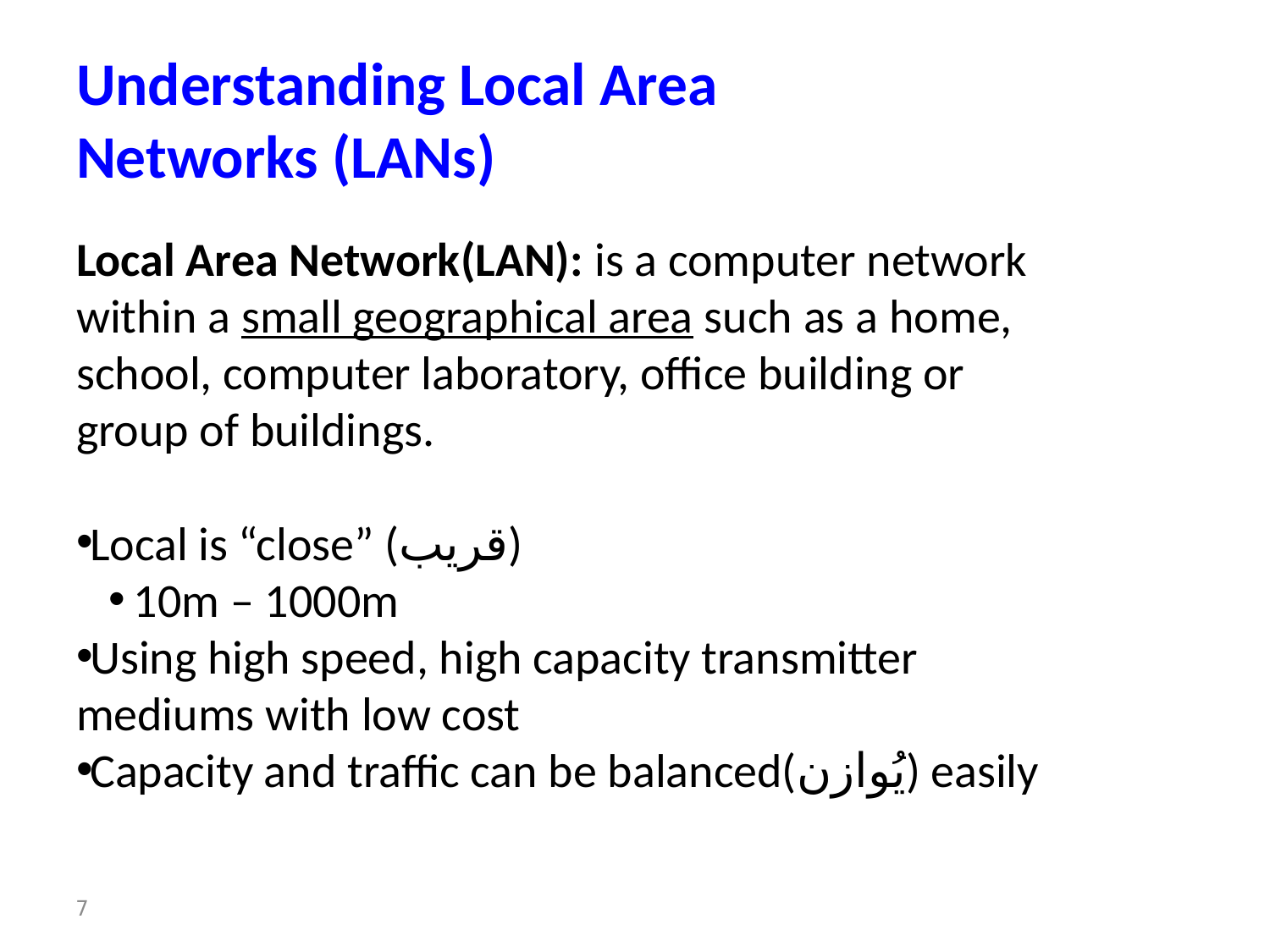

# Understanding Local Area Networks (LANs)

Local Area Network(LAN): is a computer network within a small geographical area such as a home, school, computer laboratory, office building or group of buildings.

Local is “close” (قريب)
10m – 1000m
Using high speed, high capacity transmitter mediums with low cost
Capacity and traffic can be balanced(يُوازن) easily

7